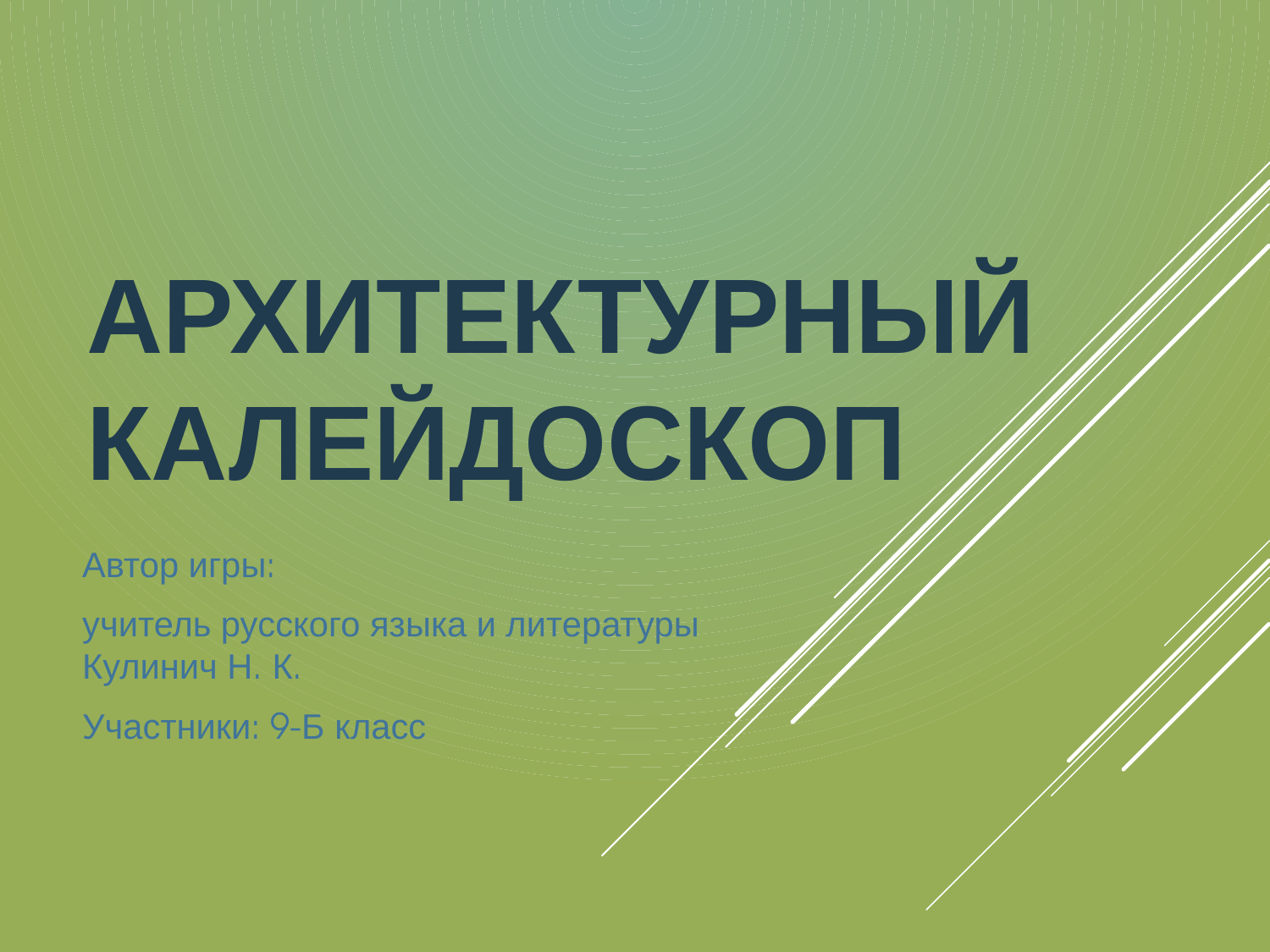

# Архитектурный калейдоскоп
Автор игры:
учитель русского языка и литературы Кулинич Н. К.
Участники: 9-Б класс